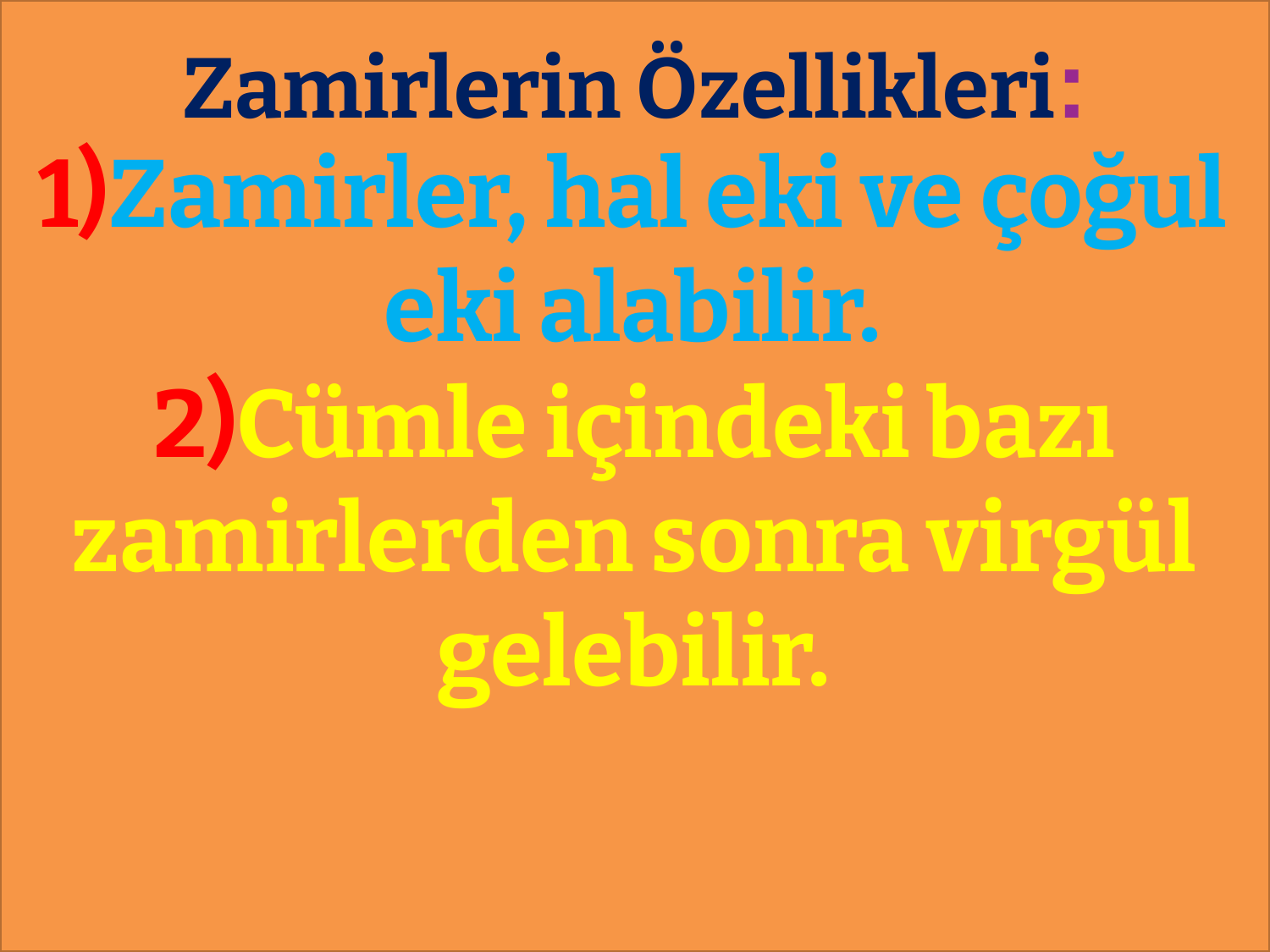

Zamirlerin Özellikleri:
1)Zamirler, hal eki ve çoğul eki alabilir.
#
2)Cümle içindeki bazı zamirlerden sonra virgül gelebilir.